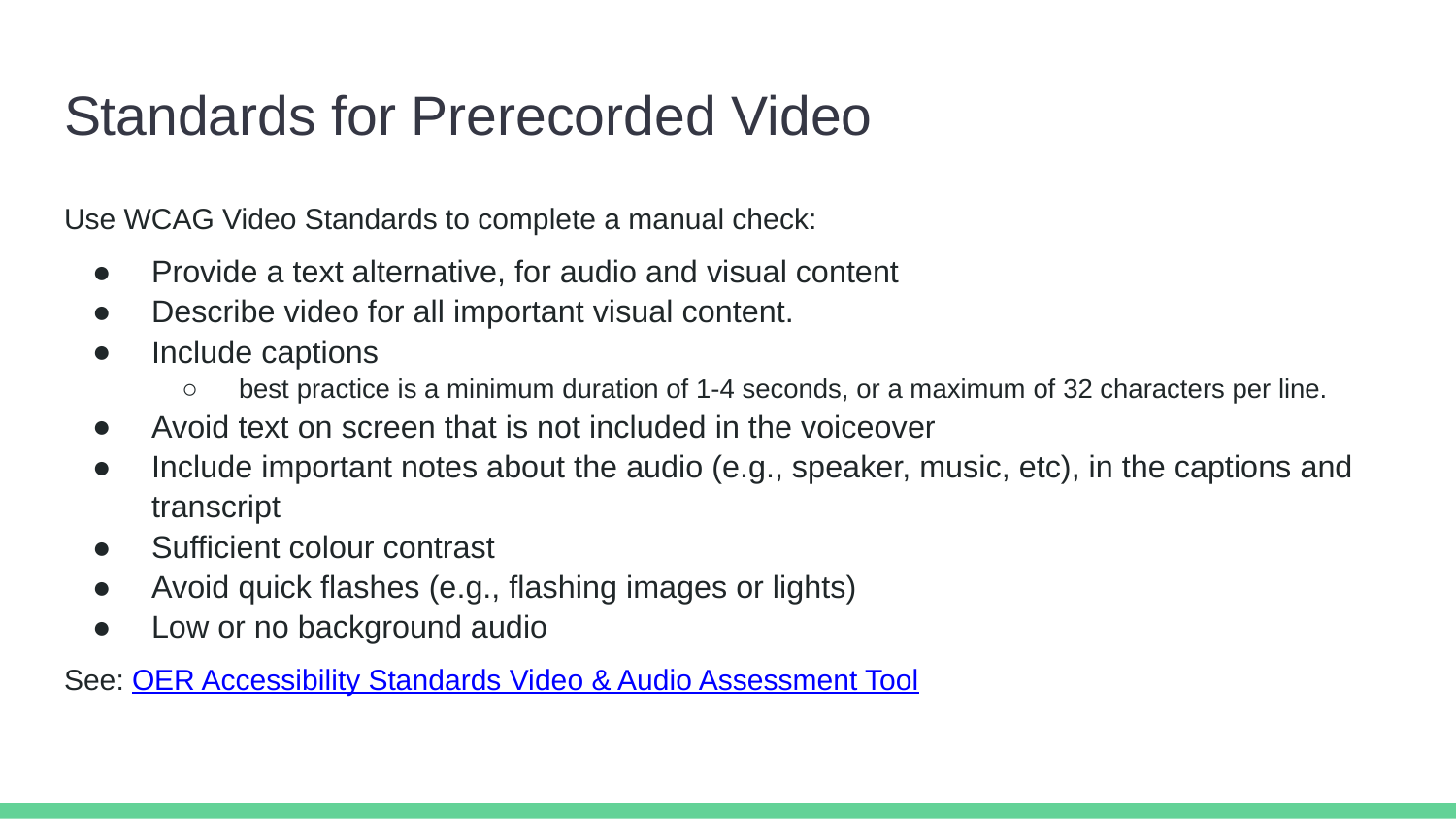

# Standards for Prerecorded Video
Use WCAG Video Standards to complete a manual check:
Provide a text alternative, for audio and visual content
Describe video for all important visual content.
Include captions
best practice is a minimum duration of 1-4 seconds, or a maximum of 32 characters per line.
Avoid text on screen that is not included in the voiceover
Include important notes about the audio (e.g., speaker, music, etc), in the captions and transcript
Sufficient colour contrast
Avoid quick flashes (e.g., flashing images or lights)
Low or no background audio
See: OER Accessibility Standards Video & Audio Assessment Tool